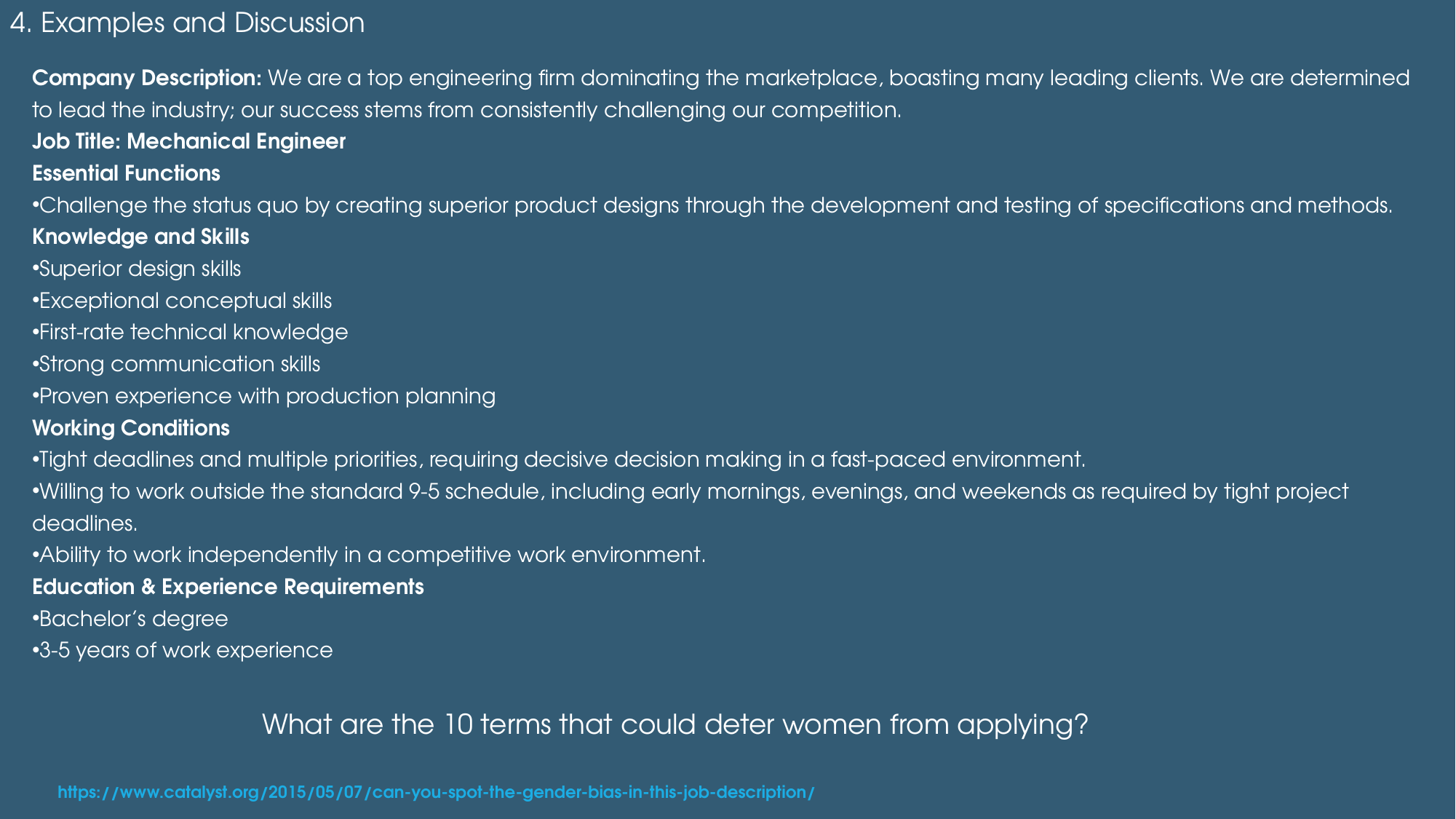

4. Examples and Discussion
Company Description: We are a top engineering firm dominating the marketplace, boasting many leading clients. We are determined to lead the industry; our success stems from consistently challenging our competition.
Job Title: Mechanical Engineer
Essential Functions
Challenge the status quo by creating superior product designs through the development and testing of specifications and methods.
Knowledge and Skills
Superior design skills
Exceptional conceptual skills
First-rate technical knowledge
Strong communication skills
Proven experience with production planning
Working Conditions
Tight deadlines and multiple priorities, requiring decisive decision making in a fast-paced environment.
Willing to work outside the standard 9-5 schedule, including early mornings, evenings, and weekends as required by tight project deadlines.
Ability to work independently in a competitive work environment.
Education & Experience Requirements
Bachelor’s degree
3-5 years of work experience
What are the 10 terms that could deter women from applying?
11
https://www.catalyst.org/2015/05/07/can-you-spot-the-gender-bias-in-this-job-description/